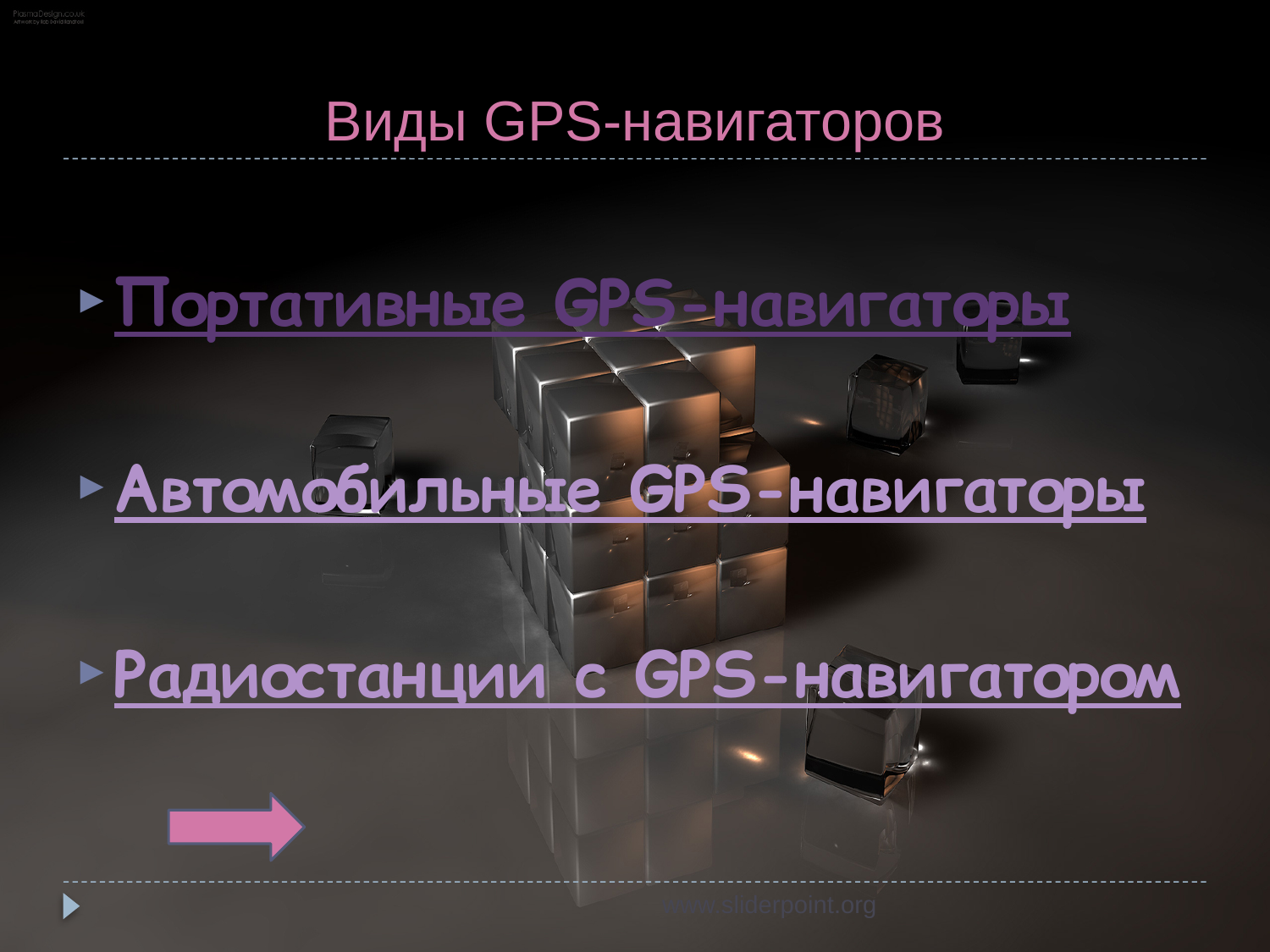

# Виды GPS-навигаторов

Портативные GPS-навигаторы

Автомобильные GPS-навигаторы

Радиостанции с GPS-навигатором

www.sliderpoint.org